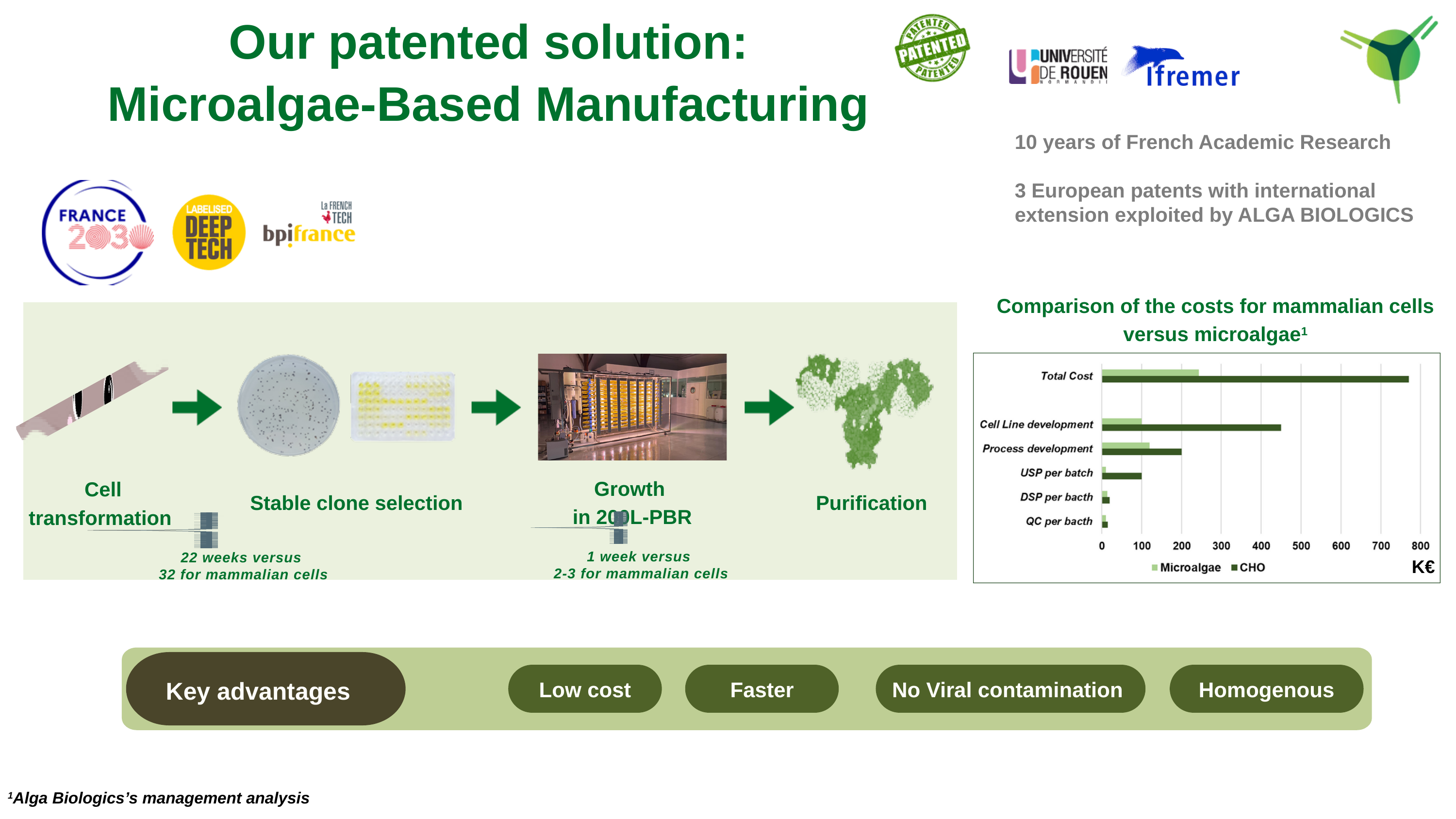

Our patented solution:
Microalgae-Based Manufacturing

10 years of French Academic Research

3 European patents with international extension exploited by ALGA BIOLOGICS

Comparison of the costs for mammalian cells versus microalgae1

Growth
in 200L-PBR

Cell transformation

Purification

Stable clone selection

1 week versus
2-3 for mammalian cells

22 weeks versus
 32 for mammalian cells
K€

Low cost
Faster
No Viral contamination
Homogenous
Key advantages

1Alga Biologics’s management analysis